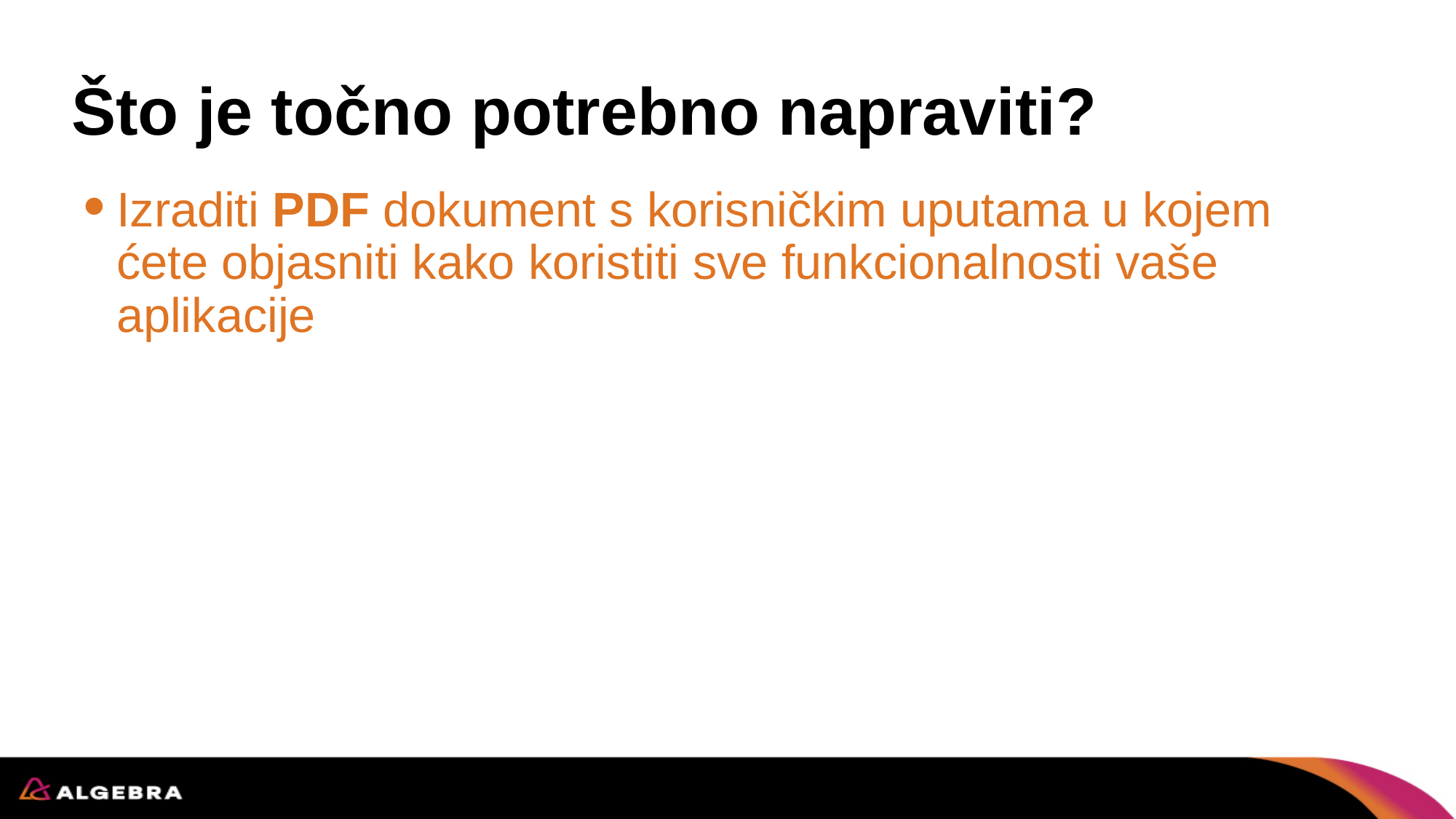

# Što je točno potrebno napraviti?
Izraditi PDF dokument s korisničkim uputama u kojem ćete objasniti kako koristiti sve funkcionalnosti vaše aplikacije